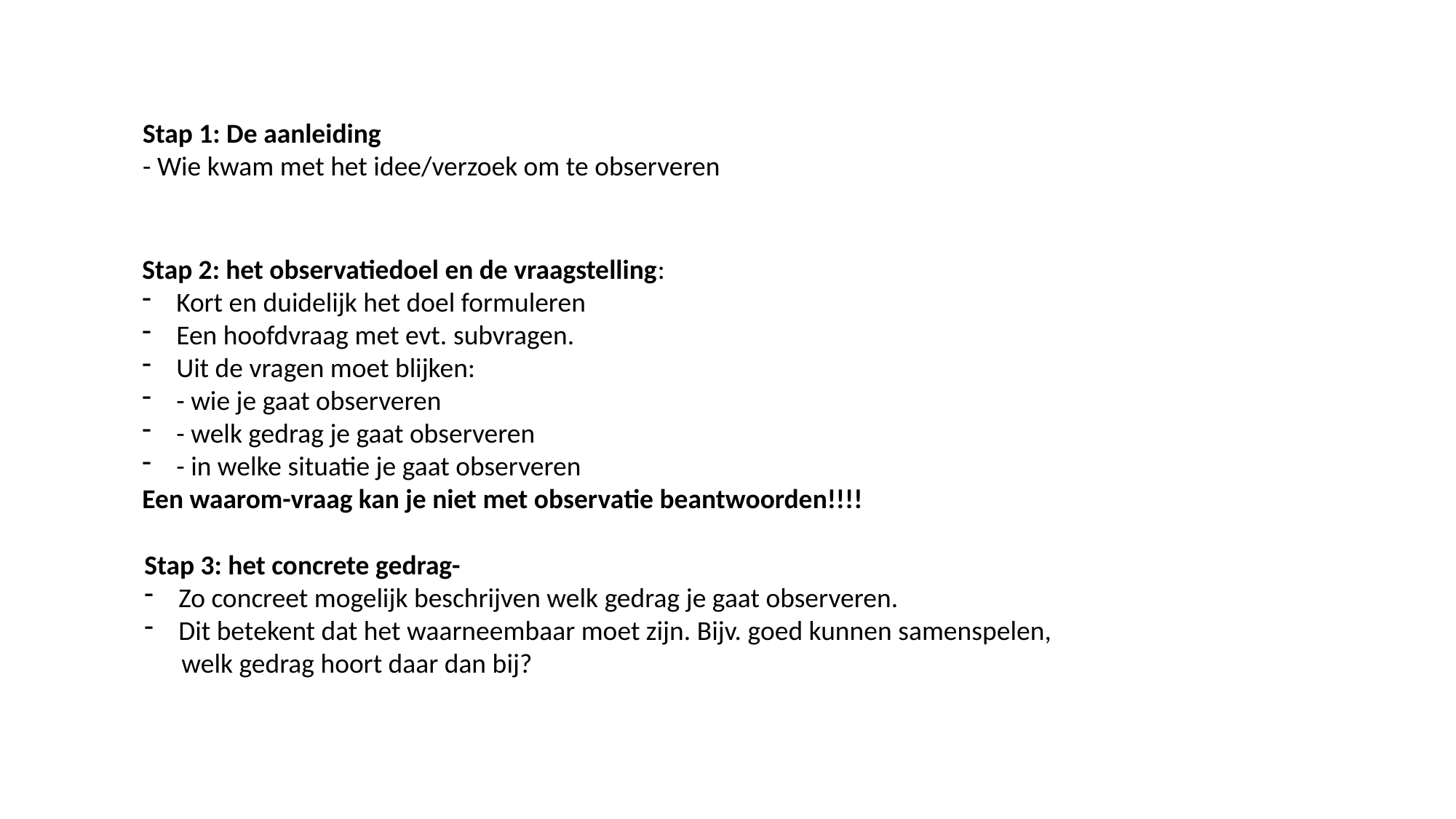

Stap 1: De aanleiding
- Wie kwam met het idee/verzoek om te observeren
Stap 2: het observatiedoel en de vraagstelling:
Kort en duidelijk het doel formuleren
Een hoofdvraag met evt. subvragen.
Uit de vragen moet blijken:
- wie je gaat observeren
- welk gedrag je gaat observeren
- in welke situatie je gaat observeren
Een waarom-vraag kan je niet met observatie beantwoorden!!!!
Stap 3: het concrete gedrag-
Zo concreet mogelijk beschrijven welk gedrag je gaat observeren.
Dit betekent dat het waarneembaar moet zijn. Bijv. goed kunnen samenspelen,
      welk gedrag hoort daar dan bij?